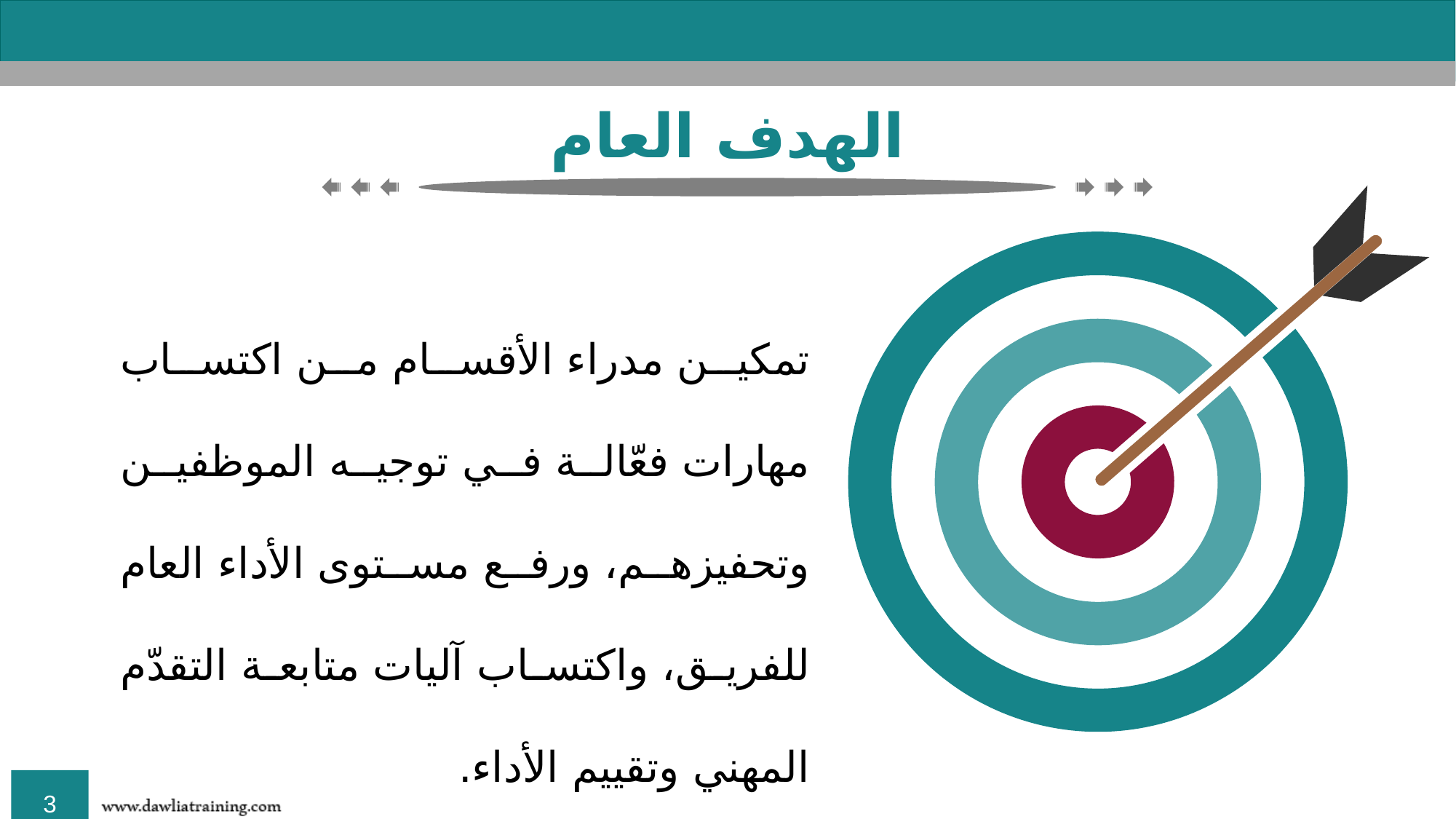

الهدف العام

تمكين مدراء الأقسام من اكتساب مهارات فعّالة في توجيه الموظفين وتحفيزهم، ورفع مستوى الأداء العام للفريق، واكتساب آليات متابعة التقدّم المهني وتقييم الأداء.